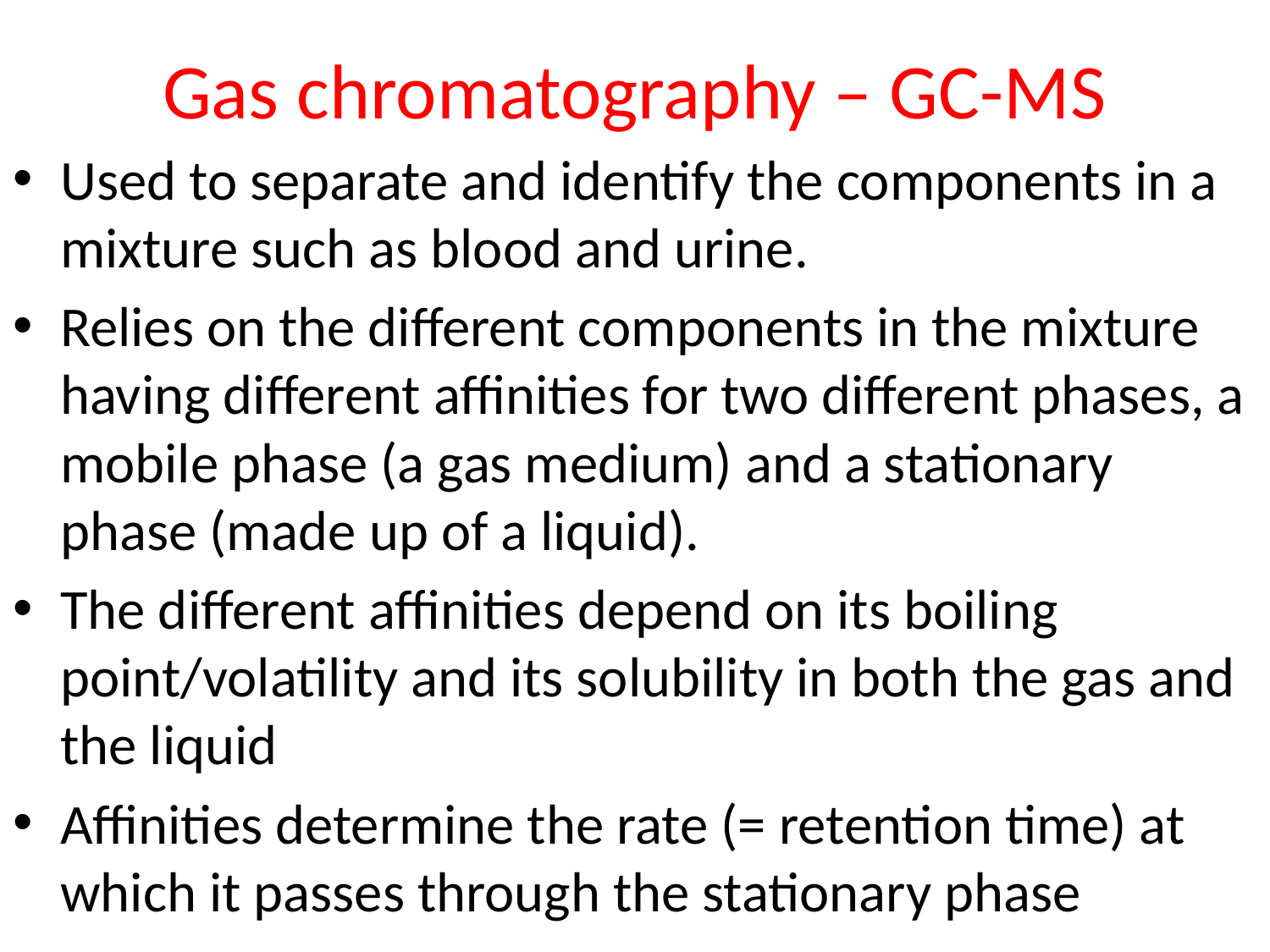

# Gas chromatography – GC-MS
Used to separate and identify the components in a mixture such as blood and urine.
Relies on the different components in the mixture having different affinities for two different phases, a mobile phase (a gas medium) and a stationary phase (made up of a liquid).
The different affinities depend on its boiling point/volatility and its solubility in both the gas and the liquid
Affinities determine the rate (= retention time) at which it passes through the stationary phase